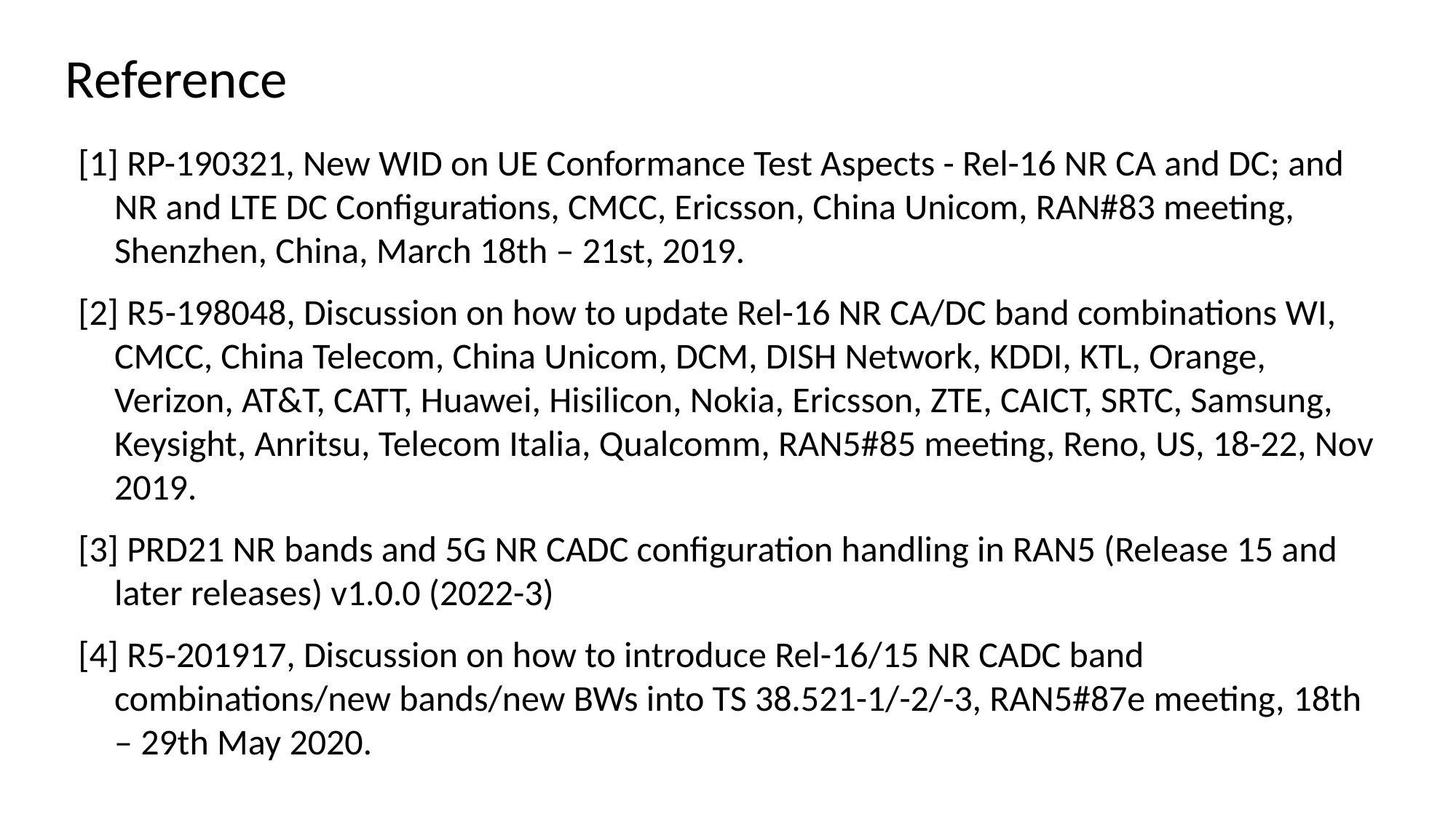

# Reference
[1] RP-190321, New WID on UE Conformance Test Aspects - Rel-16 NR CA and DC; and NR and LTE DC Configurations, CMCC, Ericsson, China Unicom, RAN#83 meeting, Shenzhen, China, March 18th – 21st, 2019.
[2] R5-198048, Discussion on how to update Rel-16 NR CA/DC band combinations WI, CMCC, China Telecom, China Unicom, DCM, DISH Network, KDDI, KTL, Orange, Verizon, AT&T, CATT, Huawei, Hisilicon, Nokia, Ericsson, ZTE, CAICT, SRTC, Samsung, Keysight, Anritsu, Telecom Italia, Qualcomm, RAN5#85 meeting, Reno, US, 18-22, Nov 2019.
[3] PRD21 NR bands and 5G NR CADC configuration handling in RAN5 (Release 15 and later releases) v1.0.0 (2022-3)
[4] R5-201917, Discussion on how to introduce Rel-16/15 NR CADC band combinations/new bands/new BWs into TS 38.521-1/-2/-3, RAN5#87e meeting, 18th – 29th May 2020.